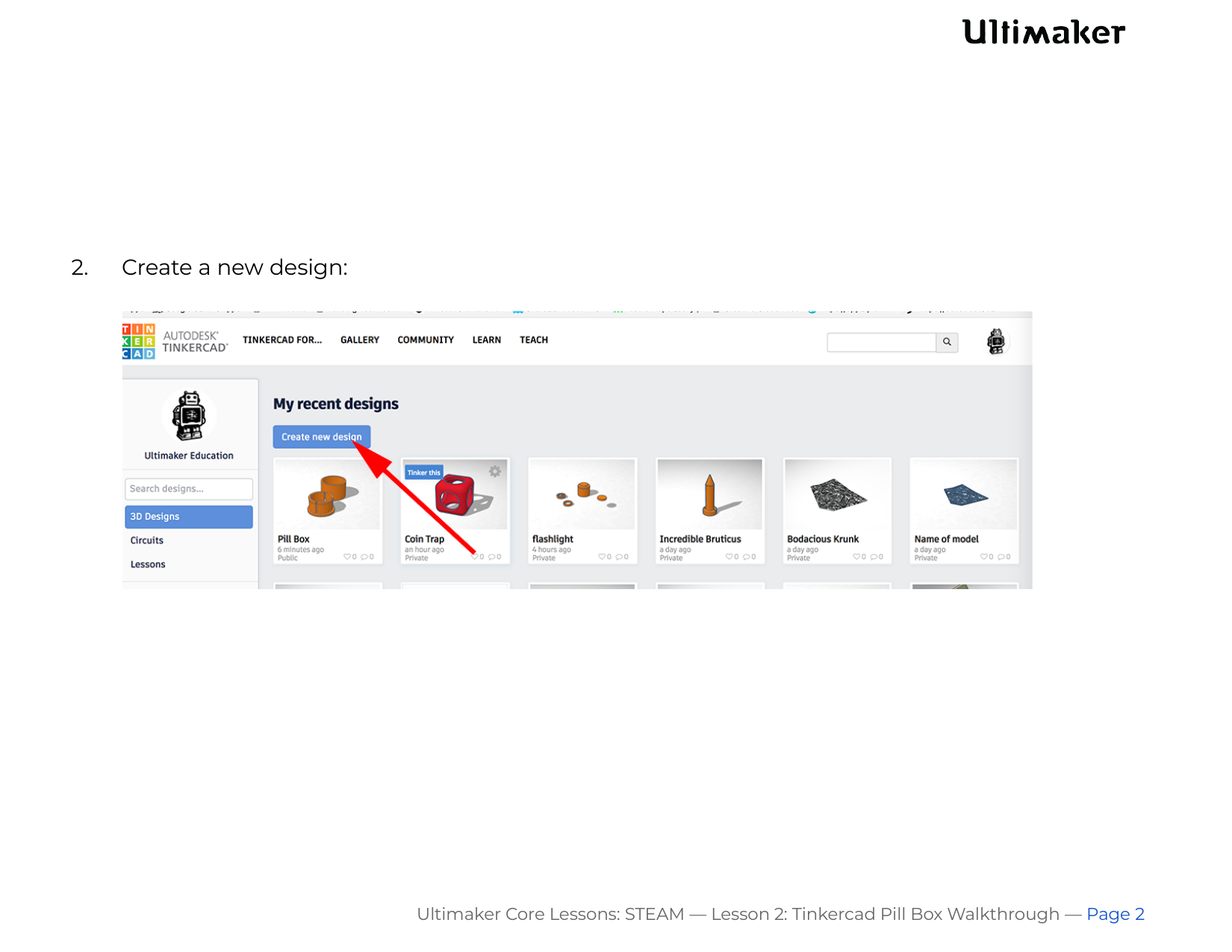

2.	Create a new design:

Ultimaker Core Lessons: STEAM — Lesson 2: Tinkercad Pill Box Walkthrough — Page 2